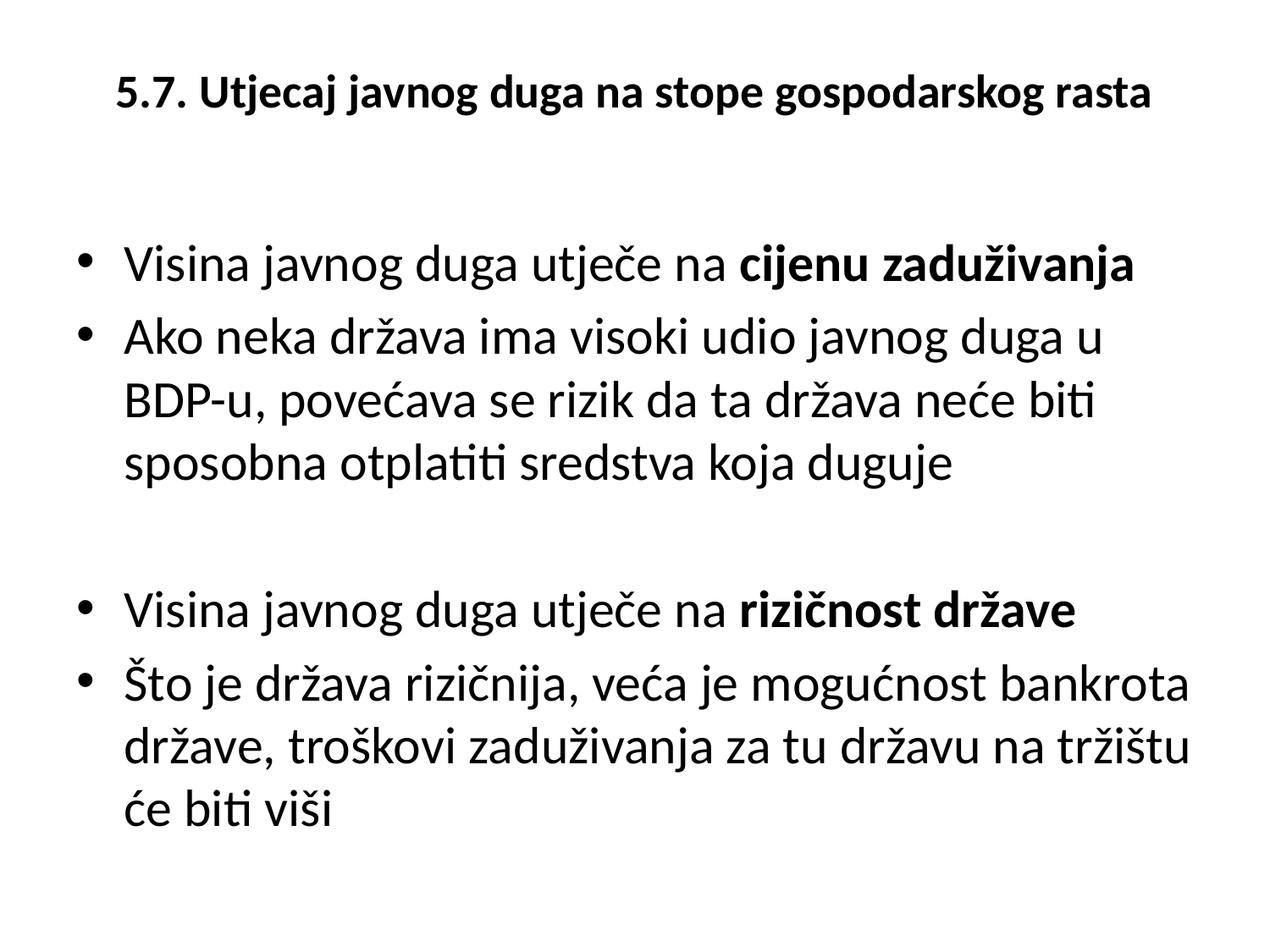

# 5.7. Utjecaj javnog duga na stope gospodarskog rasta
Visina javnog duga utječe na cijenu zaduživanja
Ako neka država ima visoki udio javnog duga u BDP-u, povećava se rizik da ta država neće biti sposobna otplatiti sredstva koja duguje

Visina javnog duga utječe na rizičnost države
Što je država rizičnija, veća je mogućnost bankrota države, troškovi zaduživanja za tu državu na tržištu će biti viši